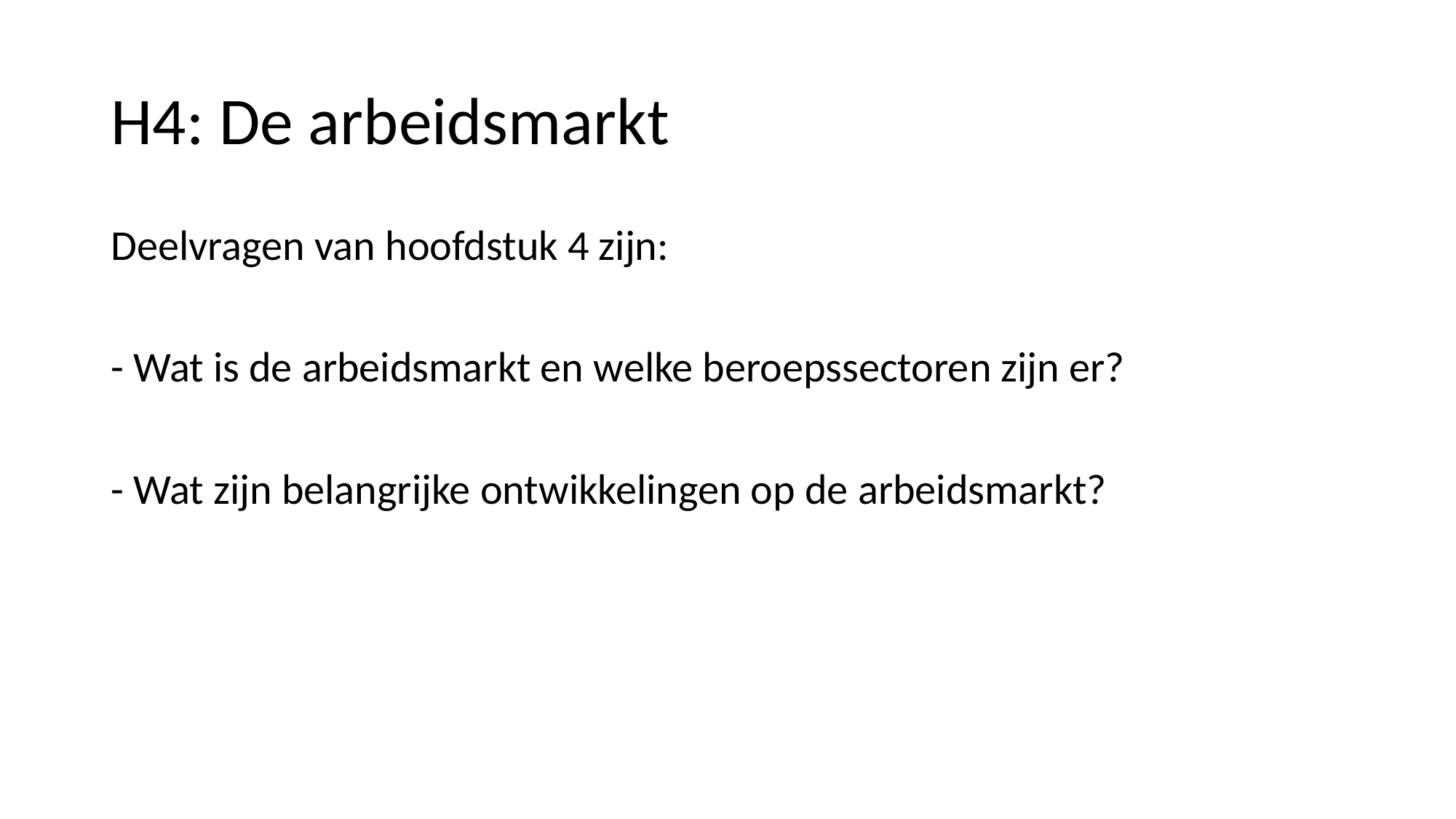

# H4: De arbeidsmarkt
Deelvragen van hoofdstuk 4 zijn:

- Wat is de arbeidsmarkt en welke beroepssectoren zijn er?

- Wat zijn belangrijke ontwikkelingen op de arbeidsmarkt?